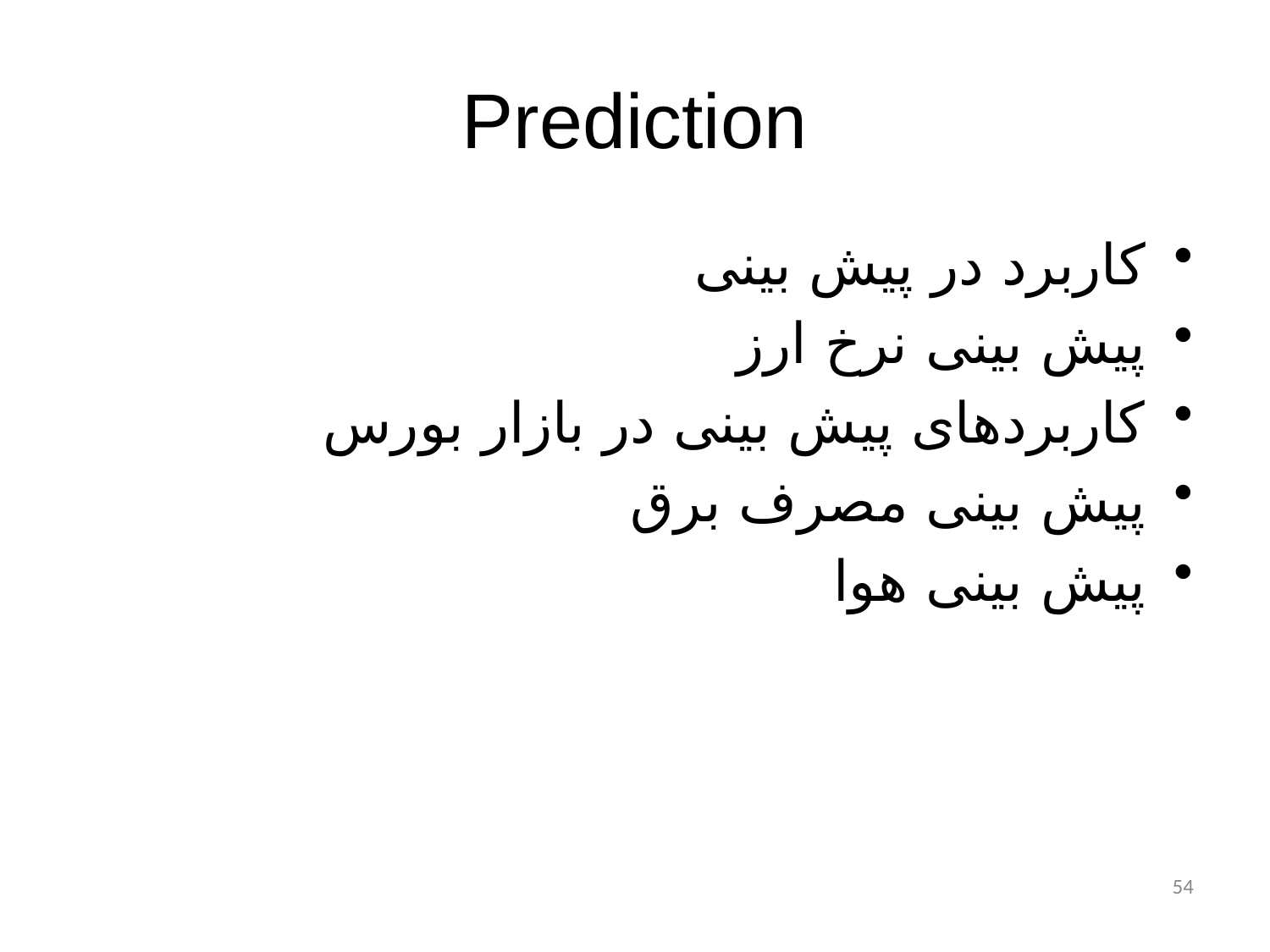

# Prediction
کاربرد در پيش بينی
پيش بينی نرخ ارز
کاربردهای پيش بينی در بازار بورس
پيش بينی مصرف برق
پيش بينی هوا
54